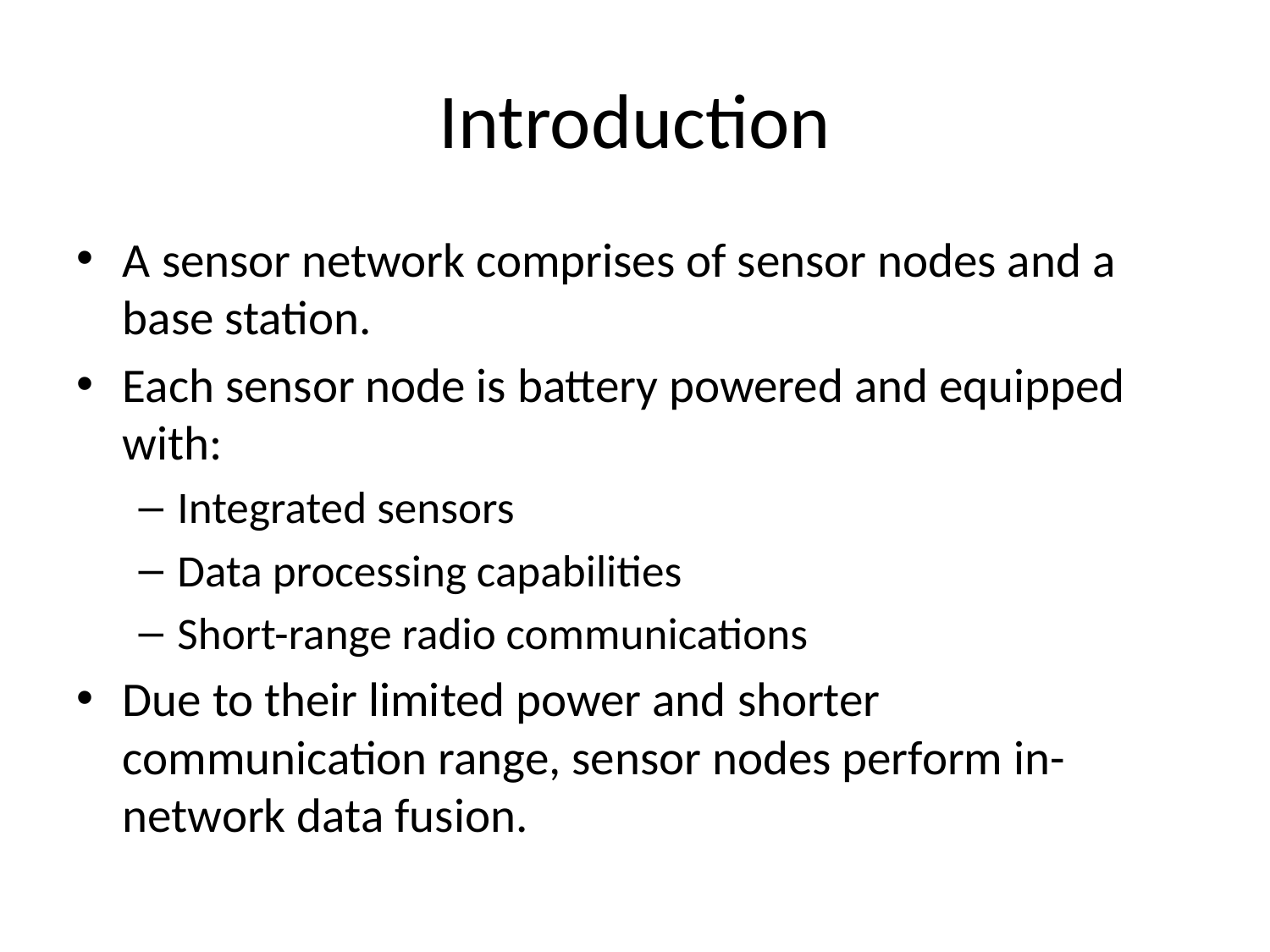

# Introduction
A sensor network comprises of sensor nodes and a base station.
Each sensor node is battery powered and equipped with:
Integrated sensors
Data processing capabilities
Short-range radio communications
Due to their limited power and shorter communication range, sensor nodes perform in-network data fusion.